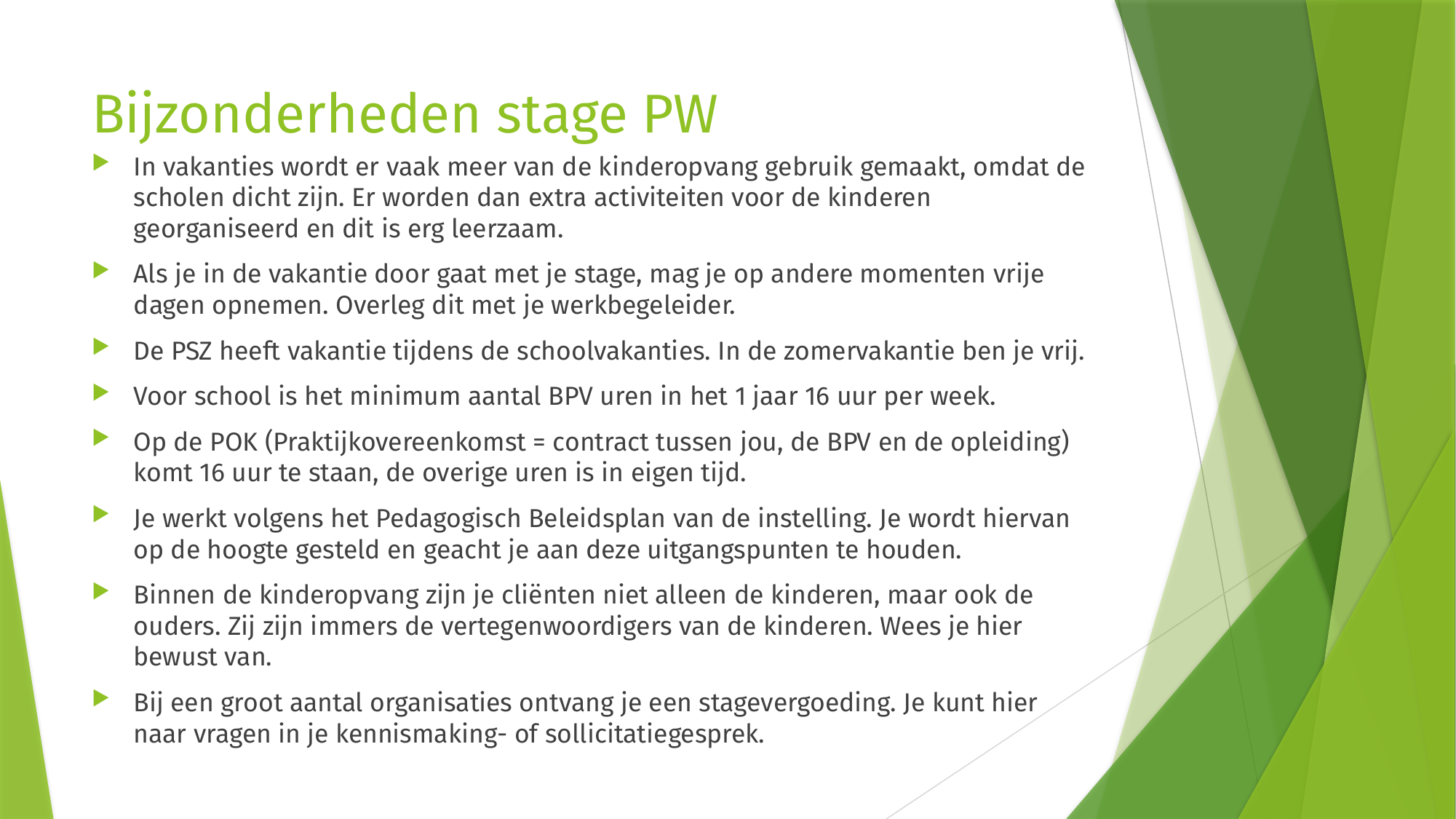

# Bijzonderheden stage PW
In vakanties wordt er vaak meer van de kinderopvang gebruik gemaakt, omdat de scholen dicht zijn. Er worden dan extra activiteiten voor de kinderen georganiseerd en dit is erg leerzaam.
Als je in de vakantie door gaat met je stage, mag je op andere momenten vrije dagen opnemen. Overleg dit met je werkbegeleider.
De PSZ heeft vakantie tijdens de schoolvakanties. In de zomervakantie ben je vrij.
Voor school is het minimum aantal BPV uren in het 1 jaar 16 uur per week.
Op de POK (Praktijkovereenkomst = contract tussen jou, de BPV en de opleiding) komt 16 uur te staan, de overige uren is in eigen tijd.
Je werkt volgens het Pedagogisch Beleidsplan van de instelling. Je wordt hiervan op de hoogte gesteld en geacht je aan deze uitgangspunten te houden.
Binnen de kinderopvang zijn je cliënten niet alleen de kinderen, maar ook de ouders. Zij zijn immers de vertegenwoordigers van de kinderen. Wees je hier bewust van.
Bij een groot aantal organisaties ontvang je een stagevergoeding. Je kunt hier naar vragen in je kennismaking- of sollicitatiegesprek.